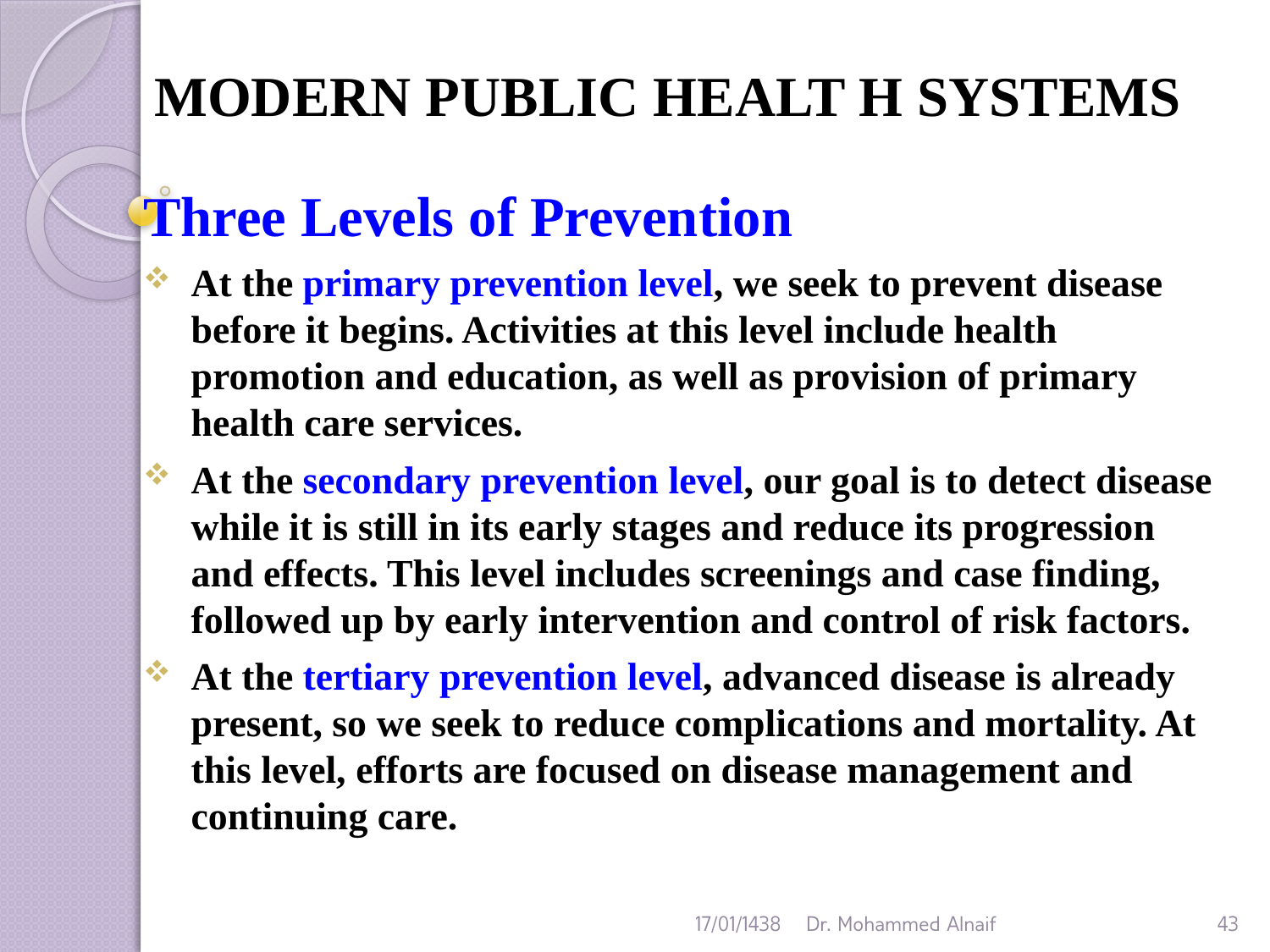

# MODERN PUBLIC HEALT H SYSTEMS
Three Levels of Prevention
At the primary prevention level, we seek to prevent disease before it begins. Activities at this level include health promotion and education, as well as provision of primary health care services.
At the secondary prevention level, our goal is to detect disease while it is still in its early stages and reduce its progression and effects. This level includes screenings and case finding, followed up by early intervention and control of risk factors.
At the tertiary prevention level, advanced disease is already present, so we seek to reduce complications and mortality. At this level, efforts are focused on disease management and continuing care.
17/01/1438
Dr. Mohammed Alnaif
43